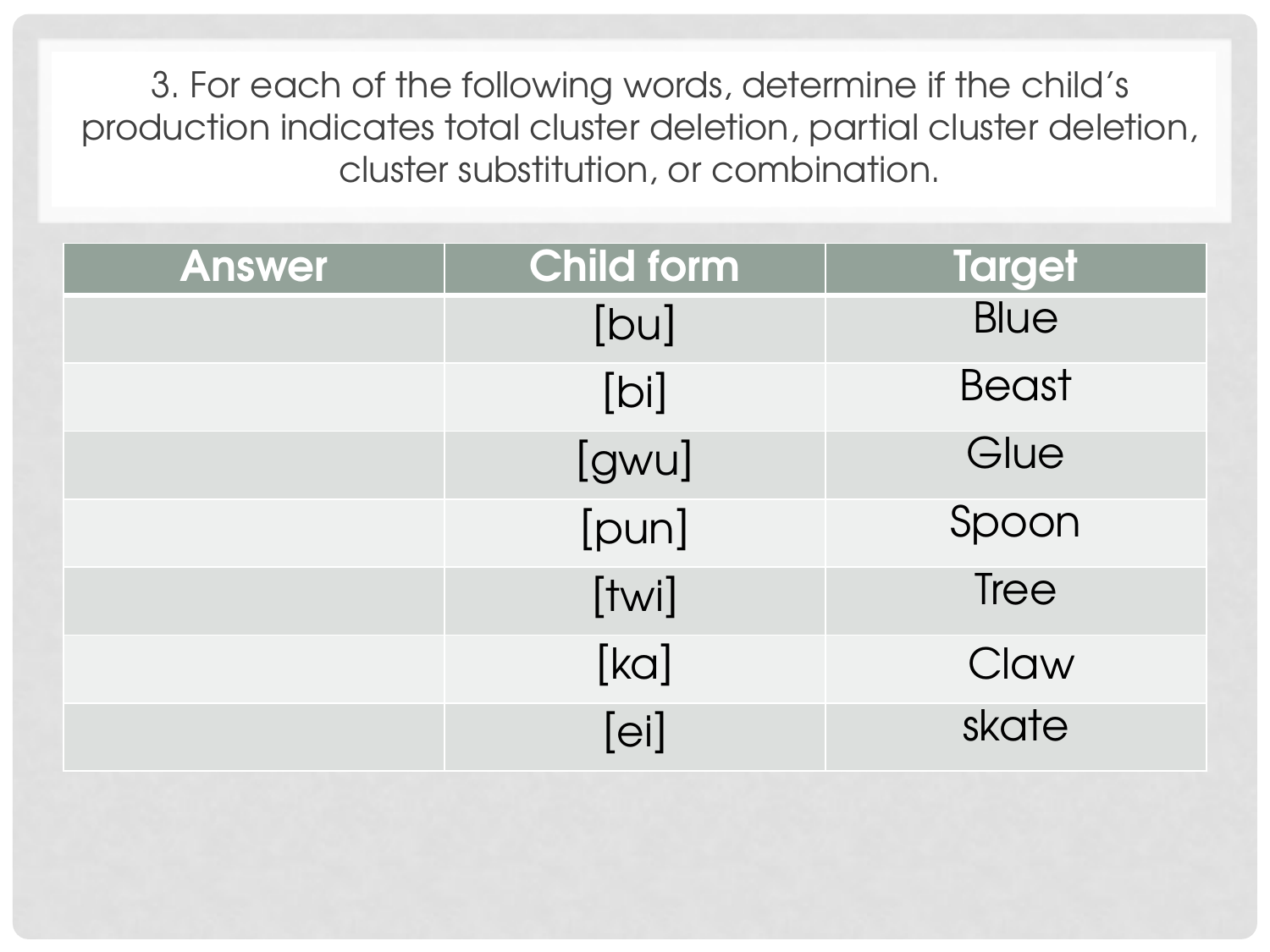

3. For each of the following words, determine if the child’s production indicates total cluster deletion, partial cluster deletion, cluster substitution, or combination.
| Answer | Child form | Target |
| --- | --- | --- |
|  | [bu] | Blue |
|  | [bi] | Beast |
|  | [gwu] | Glue |
|  | [pun] | Spoon |
|  | [twi] | Tree |
|  | [ka] | Claw |
|  | [ei] | skate |